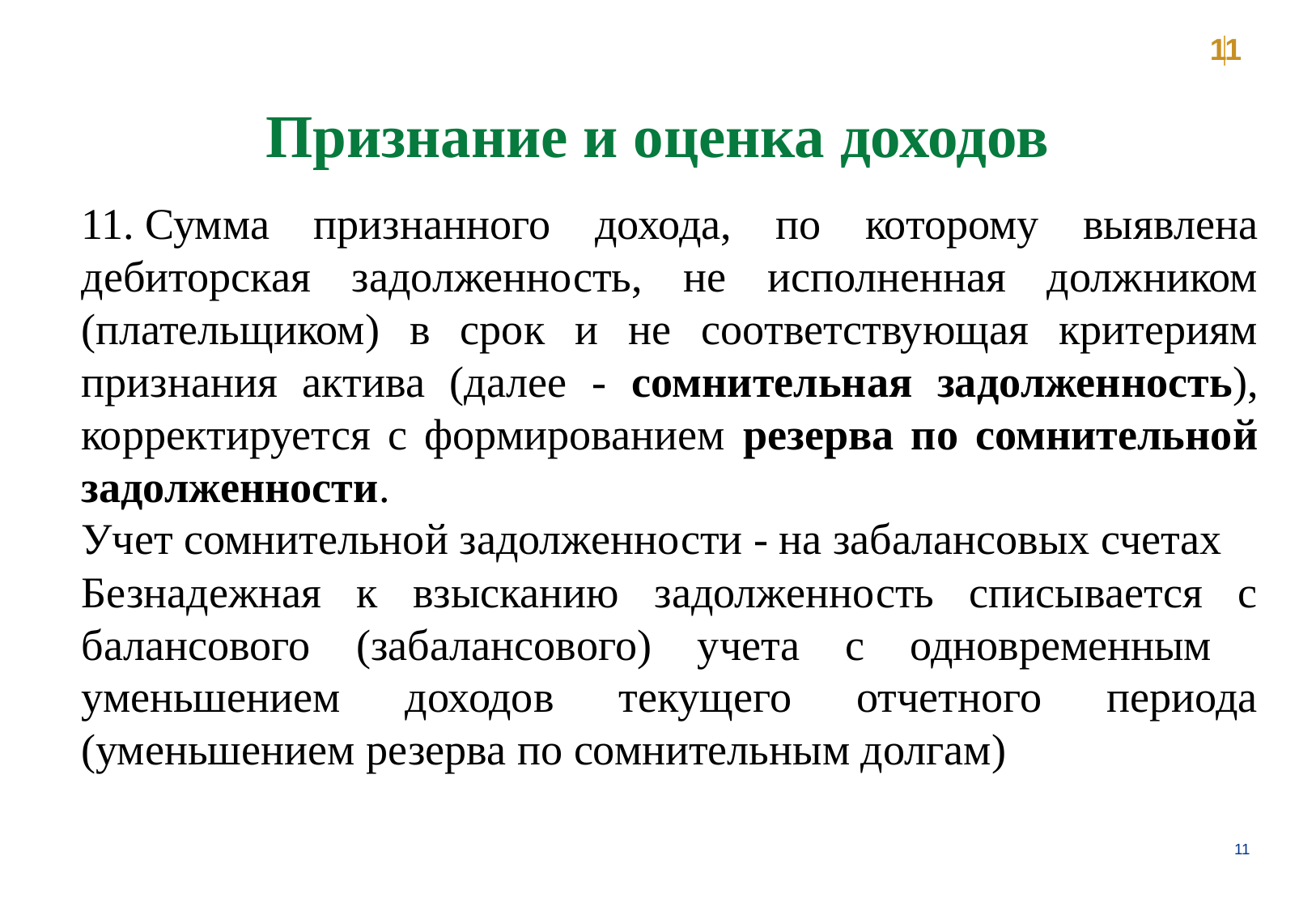

11
Признание и оценка доходов
11. Сумма признанного дохода, по которому выявлена дебиторская задолженность, не исполненная должником (плательщиком) в срок и не соответствующая критериям признания актива (далее - сомнительная задолженность), корректируется с формированием резерва по сомнительной задолженности.
Учет сомнительной задолженности - на забалансовых счетах
Безнадежная к взысканию задолженность списывается с балансового (забалансового) учета с одновременным  уменьшением доходов текущего отчетного периода (уменьшением резерва по сомнительным долгам)